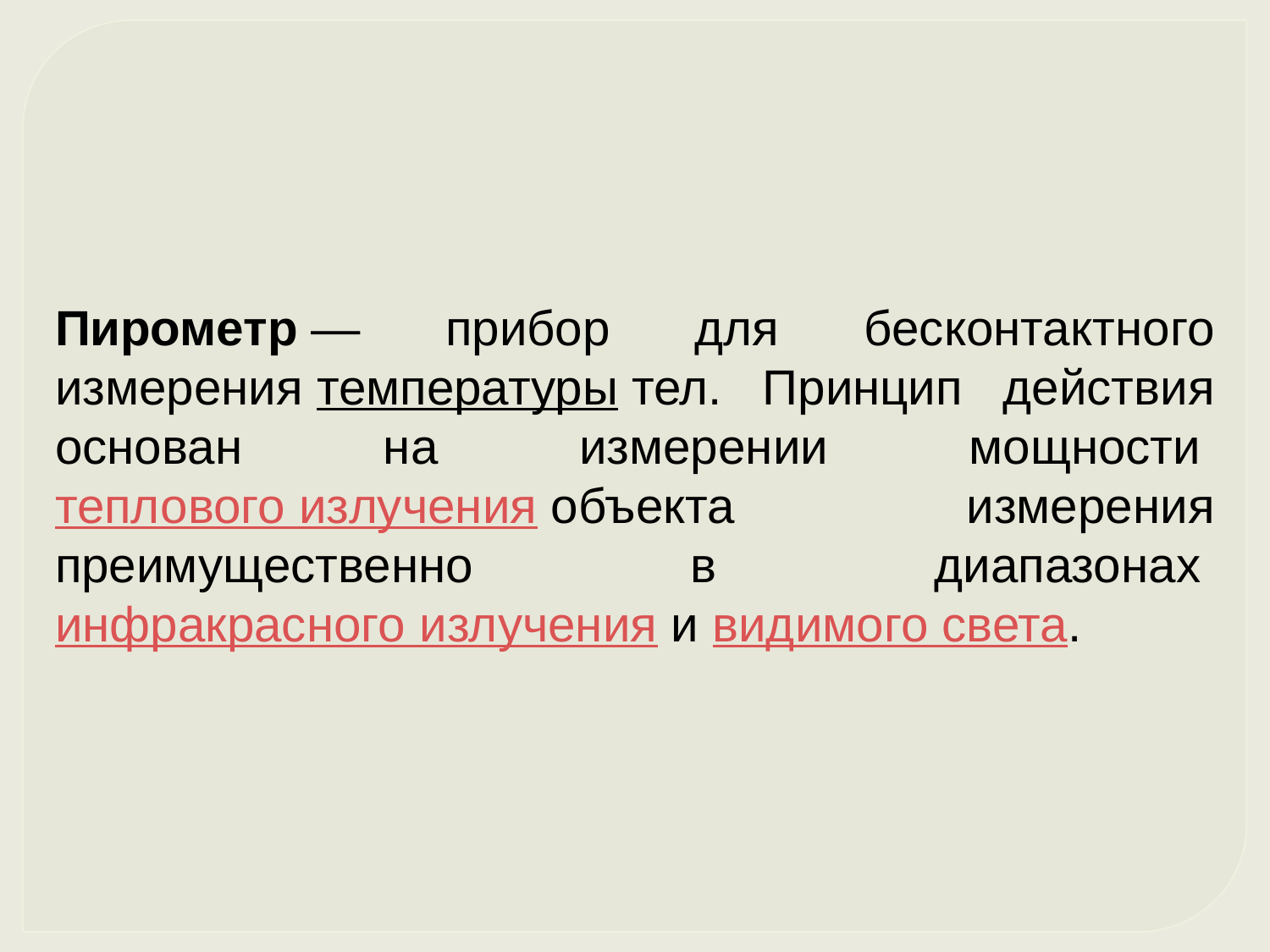

Пирометр — прибор для бесконтактного измерения температуры тел. Принцип действия основан на измерении мощности теплового излучения объекта измерения преимущественно в диапазонах инфракрасного излучения и видимого света.